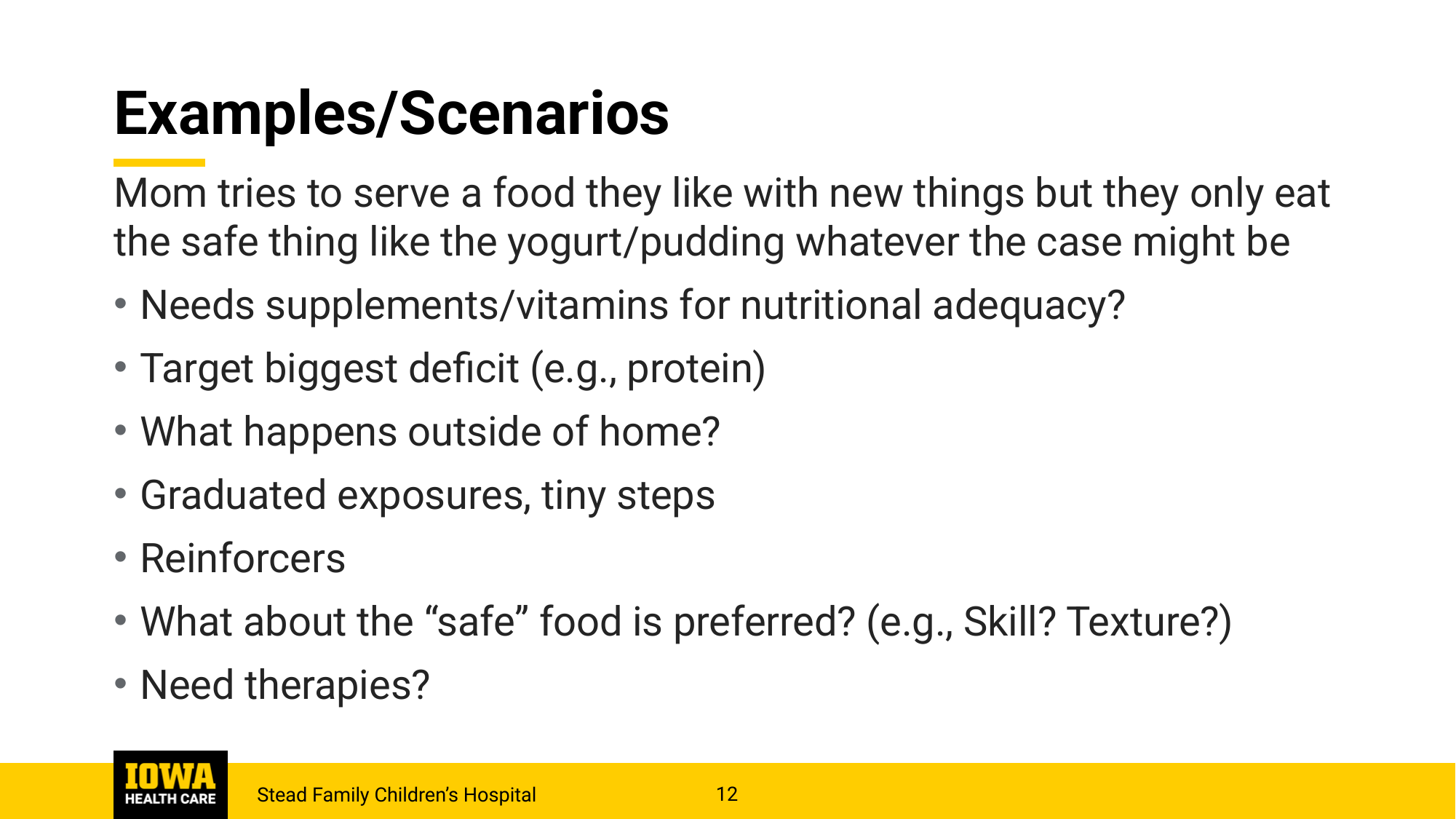

# Examples/Scenarios
Mom tries to serve a food they like with new things but they only eat the safe thing like the yogurt/pudding whatever the case might be
Needs supplements/vitamins for nutritional adequacy?
Target biggest deficit (e.g., protein)
What happens outside of home?
Graduated exposures, tiny steps
Reinforcers
What about the “safe” food is preferred? (e.g., Skill? Texture?)
Need therapies?